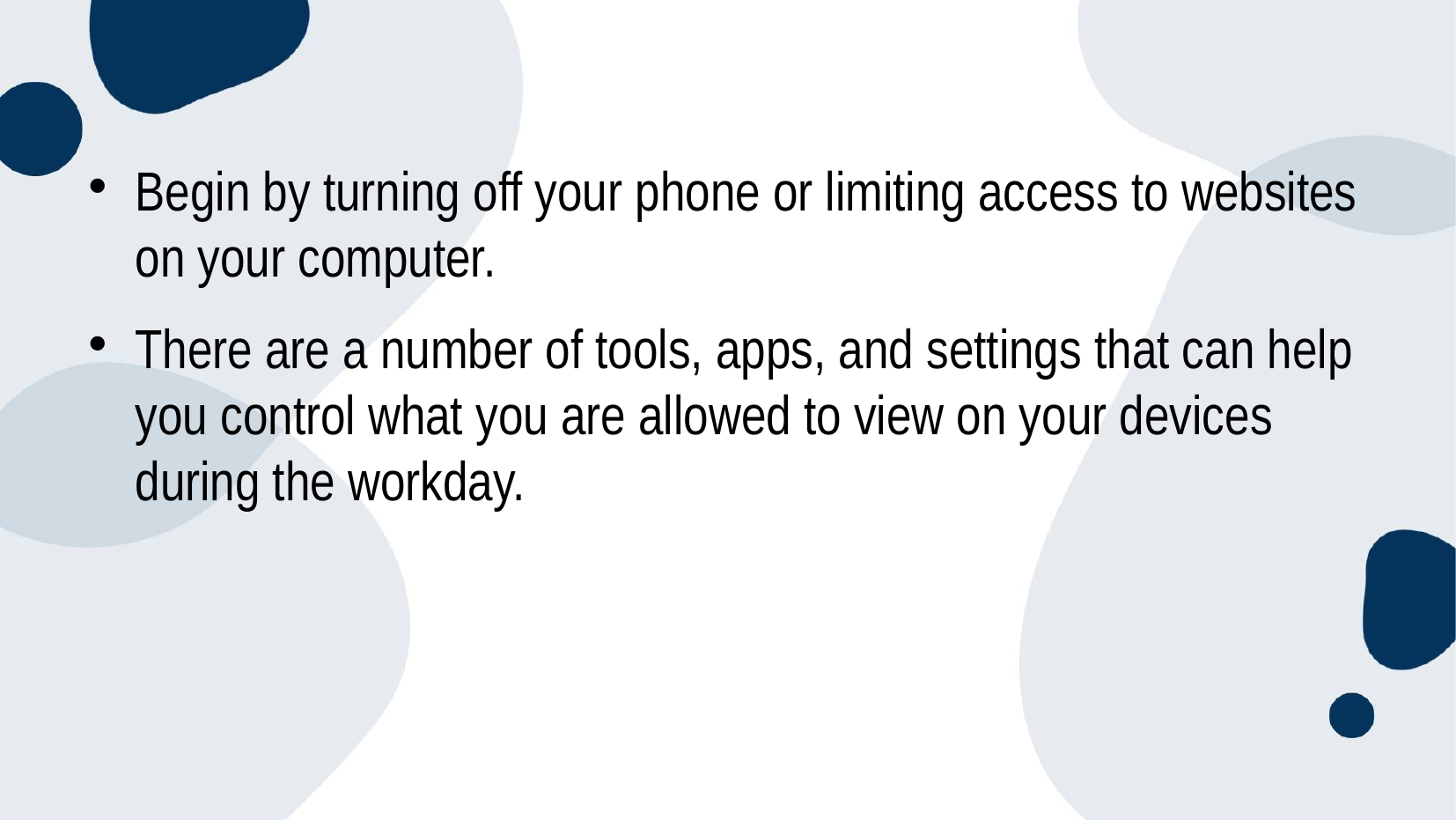

Begin by turning off your phone or limiting access to websites on your computer.
There are a number of tools, apps, and settings that can help you control what you are allowed to view on your devices during the workday.